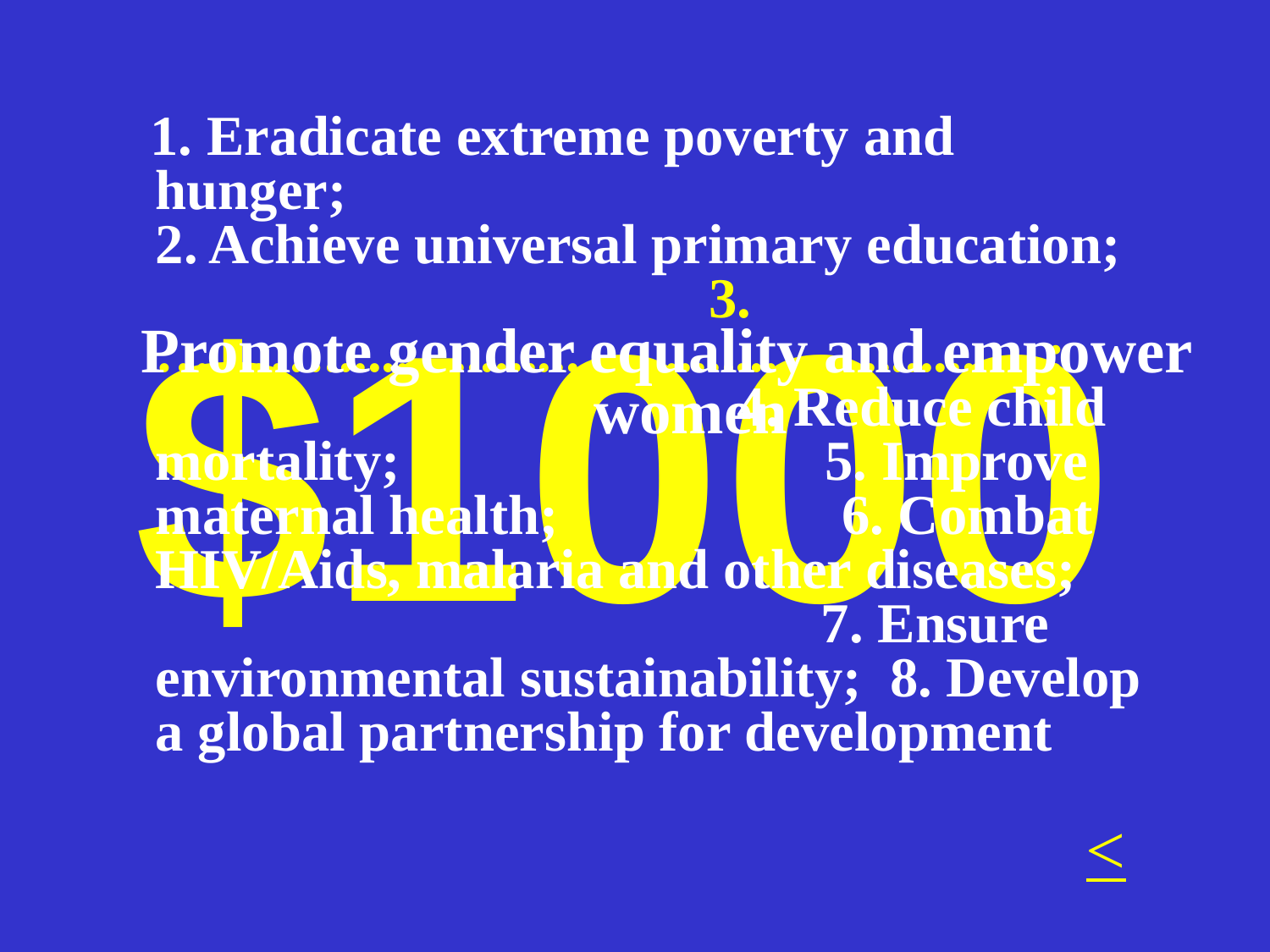

1. Eradicate extreme poverty and     hunger;                                                       2. Achieve universal primary education;                                          3. ………...............................................…;                                               4. Reduce child mortality;                              5. Improve maternal health;                    6. Combat HIV/Aids, malaria and other diseases;                                                     7. Ensure environmental sustainability;  8. Develop a global partnership for development
Promote gender equality and empower women
# $1000
<